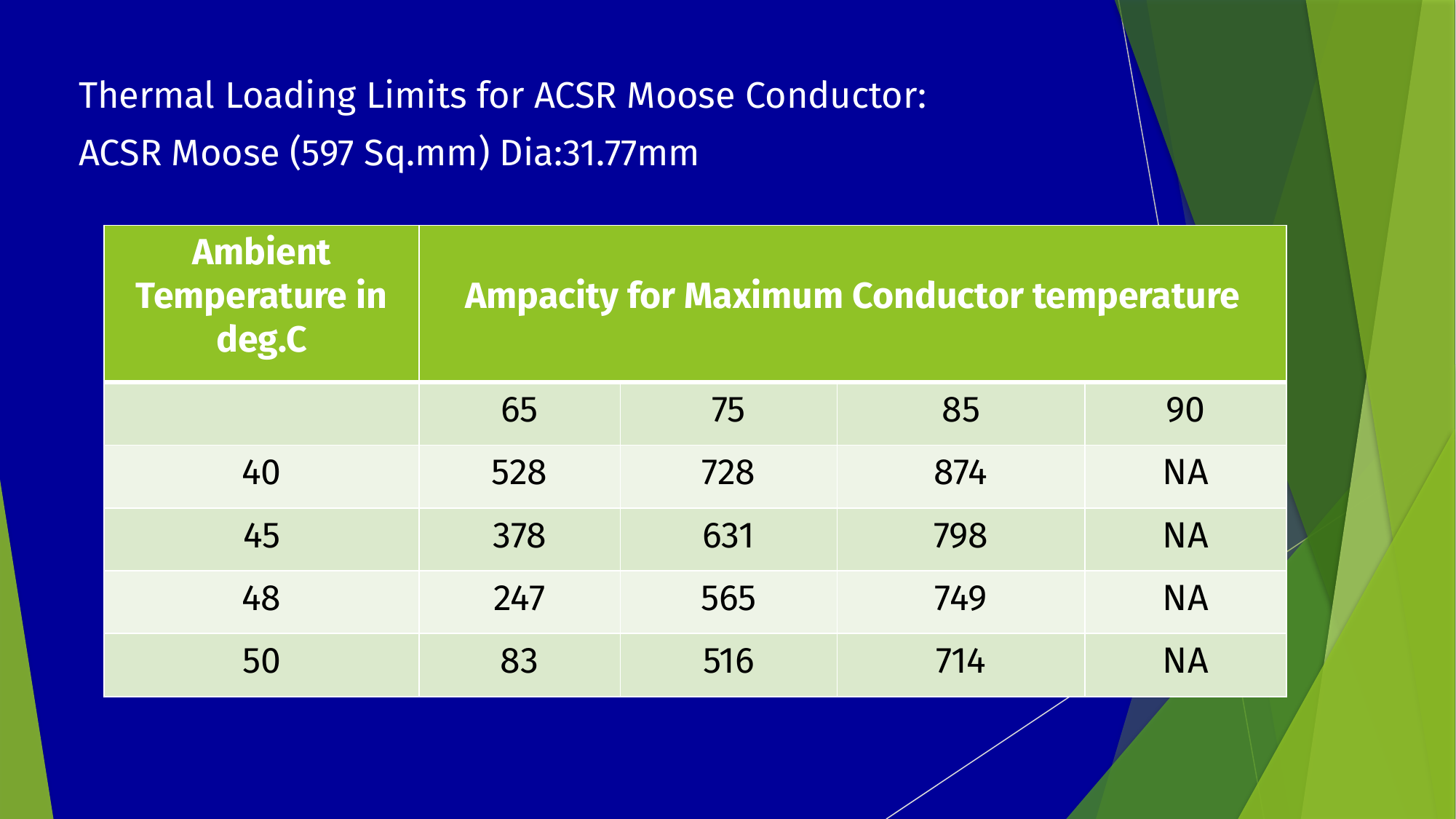

Thermal Loading Limits for ACSR Moose Conductor:
ACSR Moose (597 Sq.mm) Dia:31.77mm
| Ambient Temperature in deg.C | Ampacity for Maximum Conductor temperature |  |  |  |
| --- | --- | --- | --- | --- |
|  | 65 | 75 | 85 | 90 |
| 40 | 528 | 728 | 874 | NA |
| 45 | 378 | 631 | 798 | NA |
| 48 | 247 | 565 | 749 | NA |
| 50 | 83 | 516 | 714 | NA |